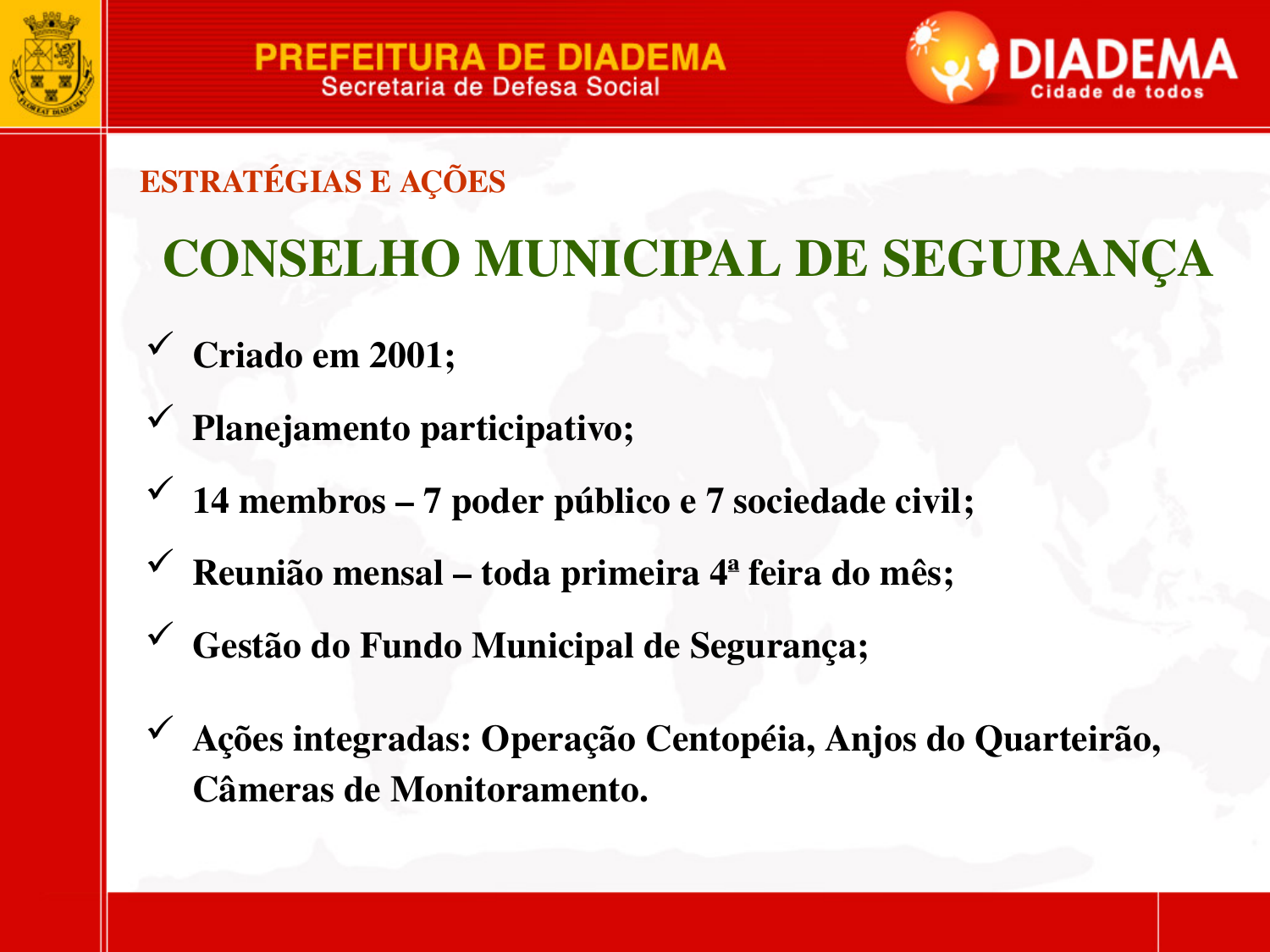

# ESTRATÉGIAS E AÇÕES
CONSELHO MUNICIPAL DE SEGURANÇA
Criado em 2001;

Planejamento participativo;

14 membros – 7 poder público e 7 sociedade civil;

Reunião mensal – toda primeira 4ª feira do mês;

Gestão do Fundo Municipal de Segurança;

Ações integradas: Operação Centopéia, Anjos do Quarteirão, Câmeras de Monitoramento.